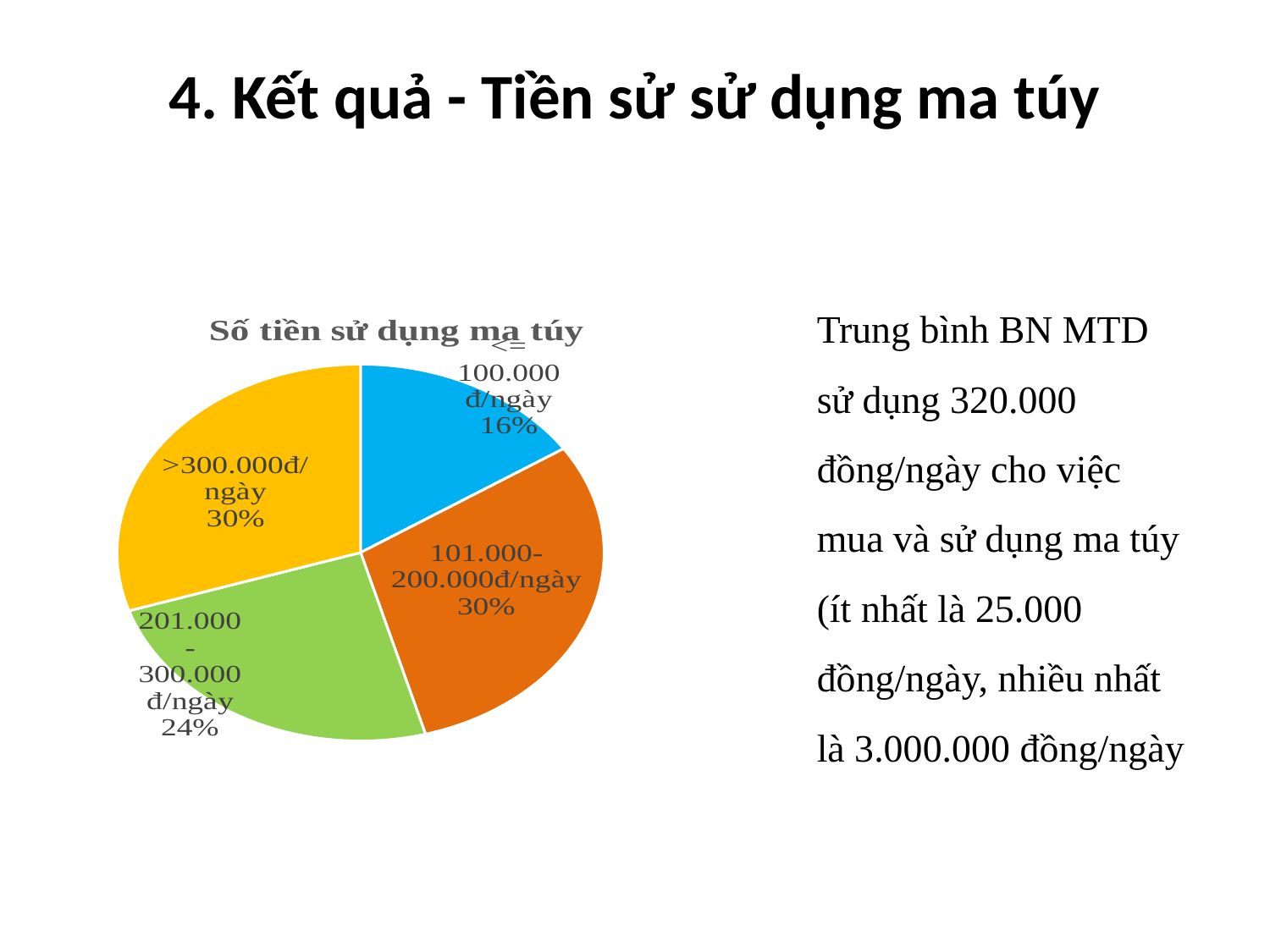

# 4. Kết quả - Tiền sử sử dụng ma túy

### Chart: Số tiền sử dụng ma túy

| Category |  |  |
|---|---|---|
| <= 100.000đ/ngày | 157.0 | 0.157 |
| 101.000-200.000đ/ngày | 300.0 | 0.3 |
| 201.000-300.000đ/ngày | 243.0 | 0.243 |
| >300.000đ/ngày | 300.0 | 0.3 |
Trung bình BN MTD sử dụng 320.000 đồng/ngày cho việc mua và sử dụng ma túy (ít nhất là 25.000 đồng/ngày, nhiều nhất là 3.000.000 đồng/ngày